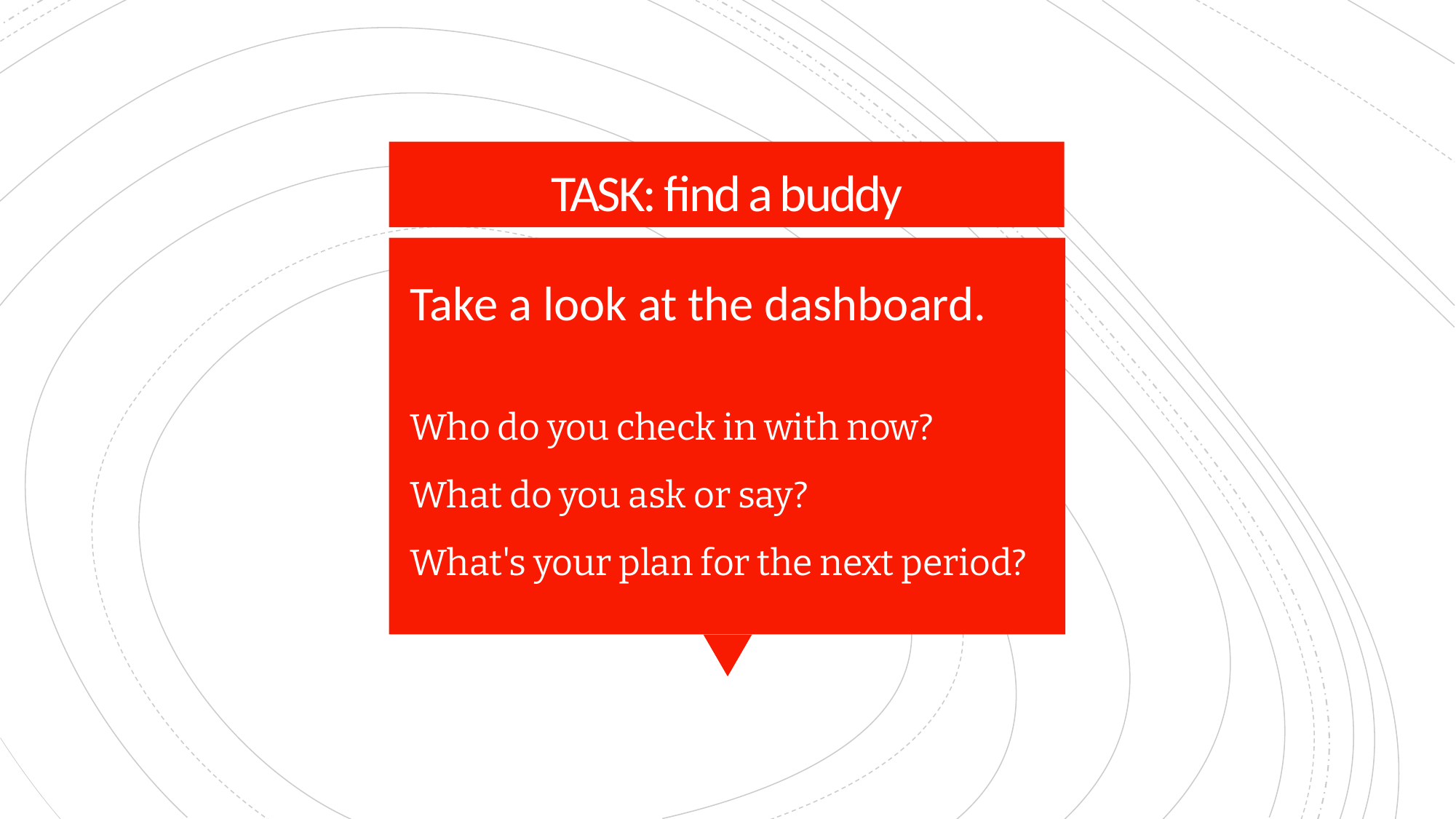

# TASK: find a buddy
Take a look at the dashboard.

Who do you check in with now?
What do you ask or say?
What's your plan for the next period?